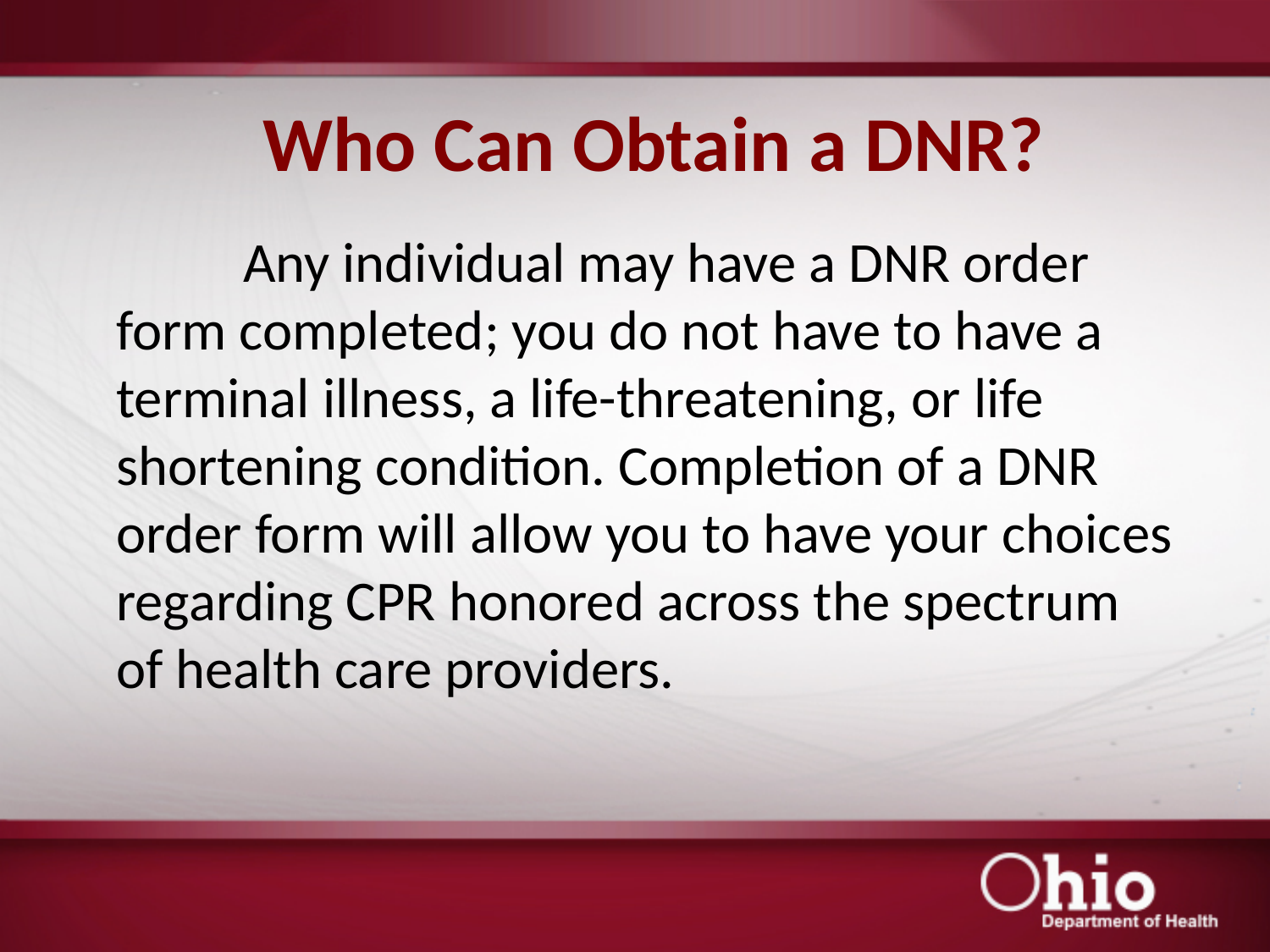

# Who Can Obtain a DNR?
		Any individual may have a DNR order form completed; you do not have to have a terminal illness, a life-threatening, or life shortening condition. Completion of a DNR order form will allow you to have your choices regarding CPR honored across the spectrum of health care providers.